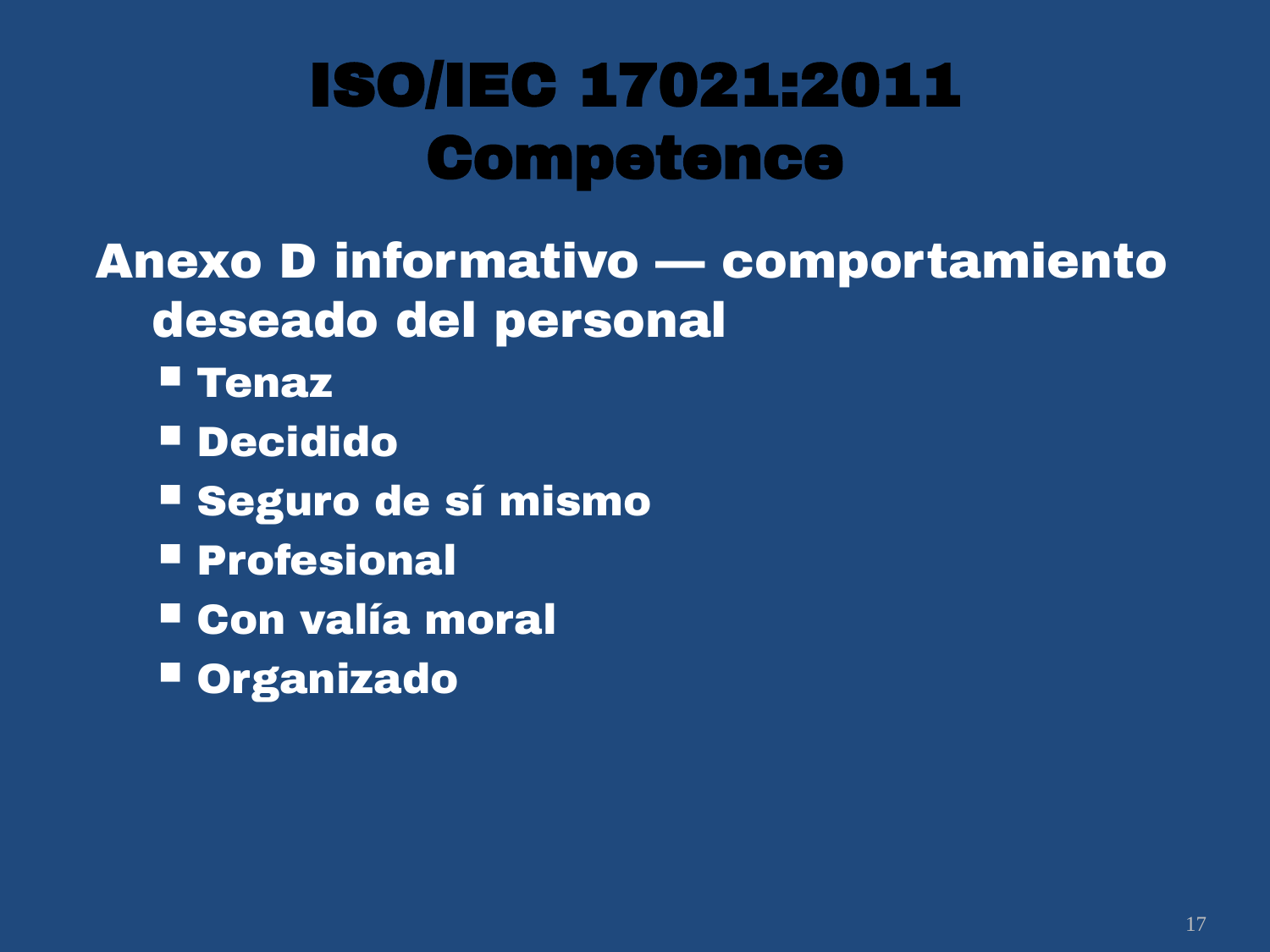

# ISO/IEC 17021:2011 Competence
Anexo D informativo — comportamiento deseado del personal
Tenaz
Decidido
Seguro de sí mismo
Profesional
Con valía moral
Organizado

17